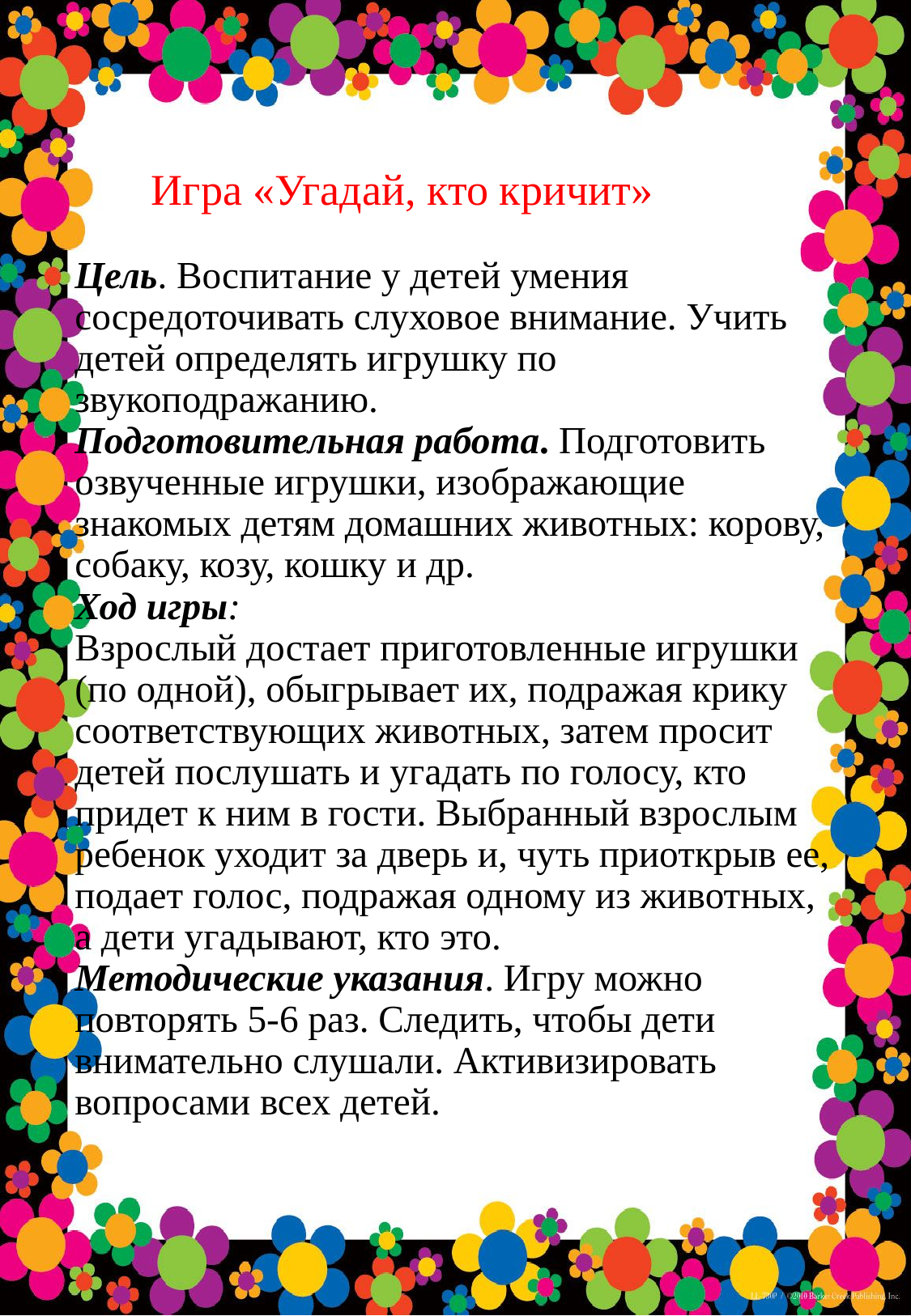

# Игра «Угадай, кто кричит» Цель. Воспитание у детей умения сосредоточивать слуховое внимание. Учить детей определять игрушку по звукоподражанию. Подготовительная работа. Подготовить озвученные игрушки, изображающие знакомых детям домашних животных: корову, собаку, козу, кошку и др. Ход игры: Взрослый достает приготовленные игрушки (по одной), обыгрывает их, подражая крику соответствующих животных, затем просит детей послушать и угадать по голосу, кто придет к ним в гости. Выбранный взрослым ребенок уходит за дверь и, чуть приоткрыв ее, подает голос, подражая одному из животных, а дети угадывают, кто это. Методические указания. Игру можно повторять 5-6 раз. Следить, чтобы дети внимательно слушали. Активизировать вопросами всех детей.